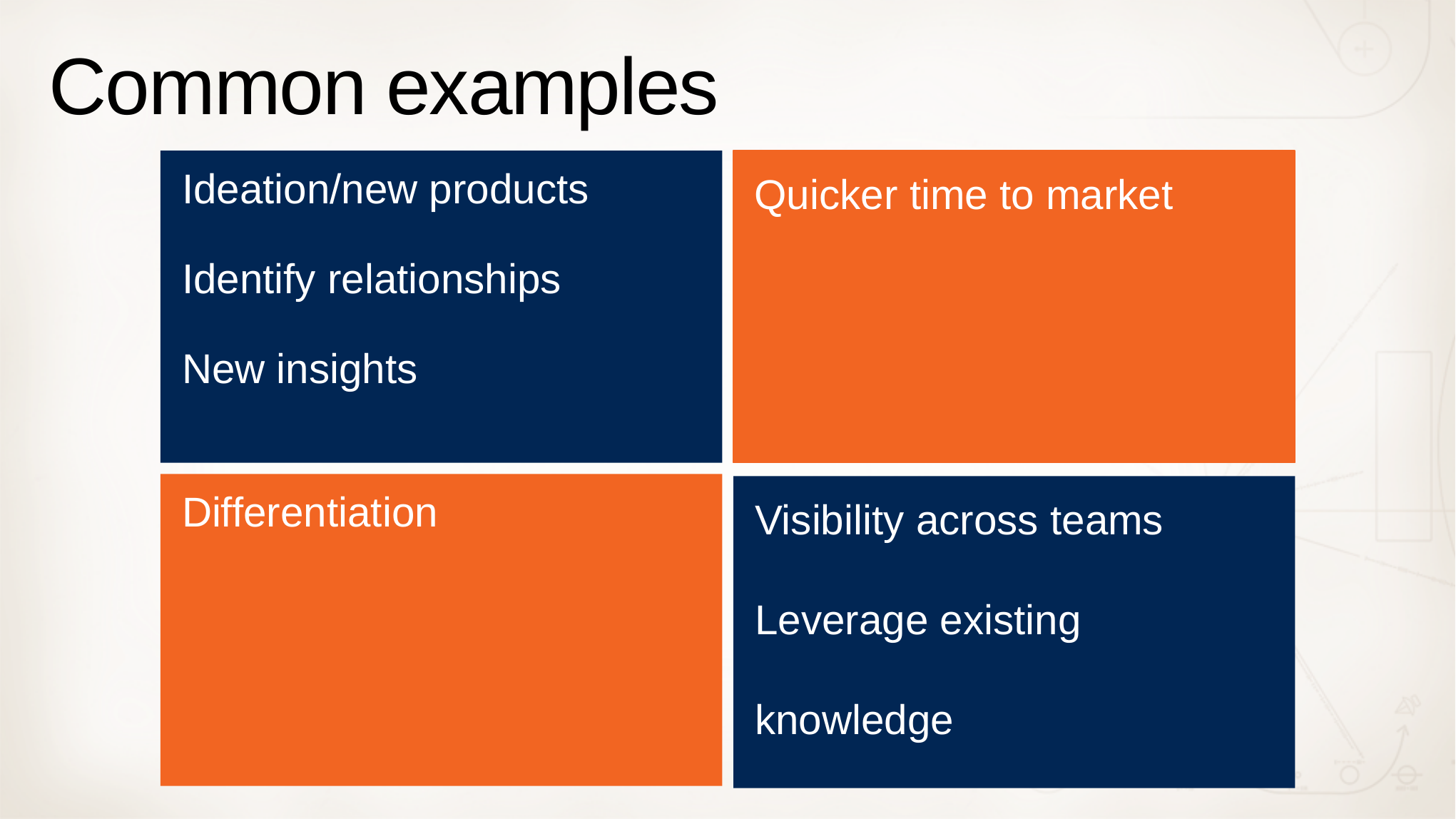

# Common examples
Ideation/new products

Identify relationships
New insights

Quicker time to market
Differentiation

Visibility across teams

Leverage existing

knowledge